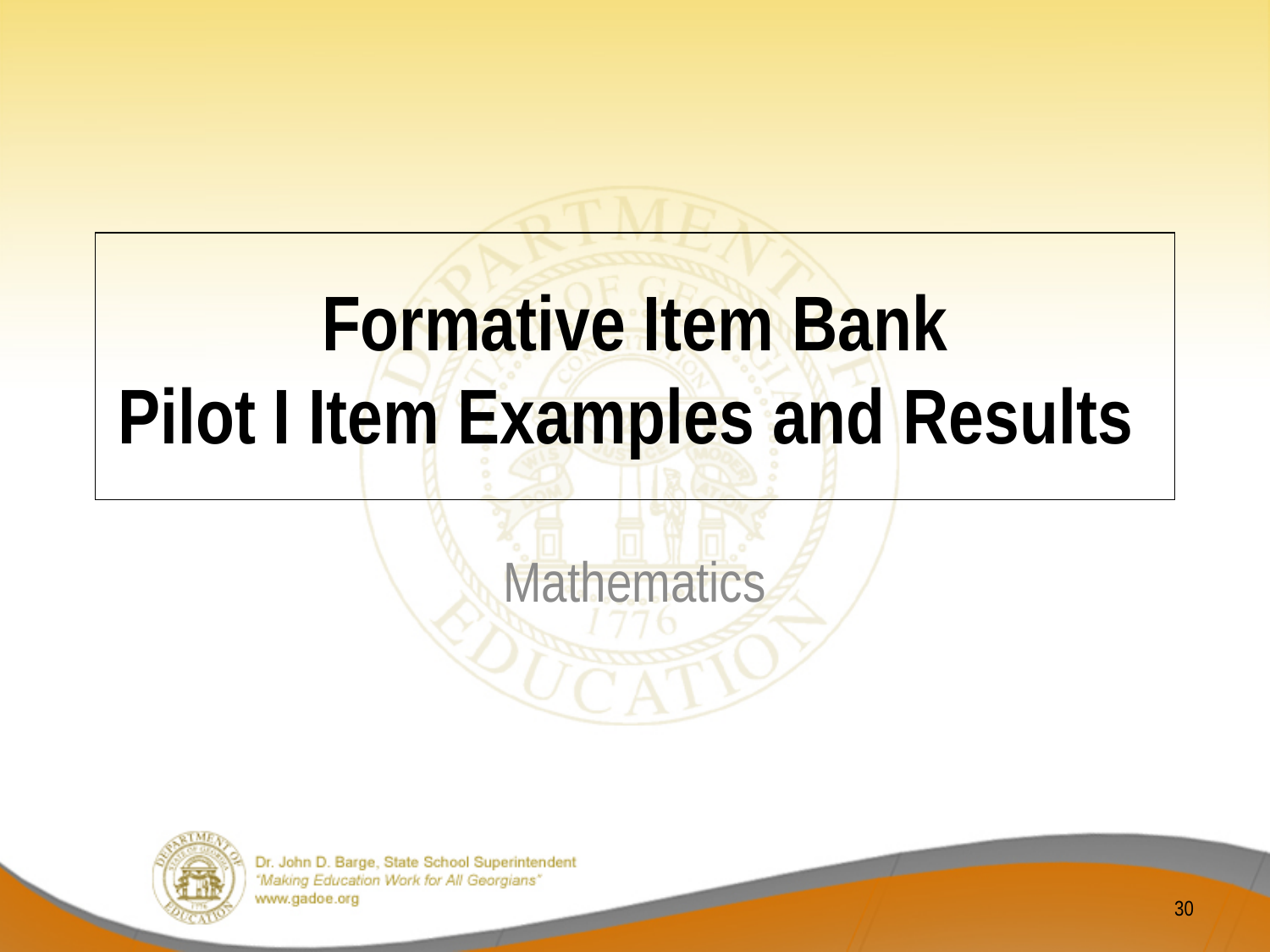

# Formative Item Bank Pilot I Item Examples and Results
Mathematics
30